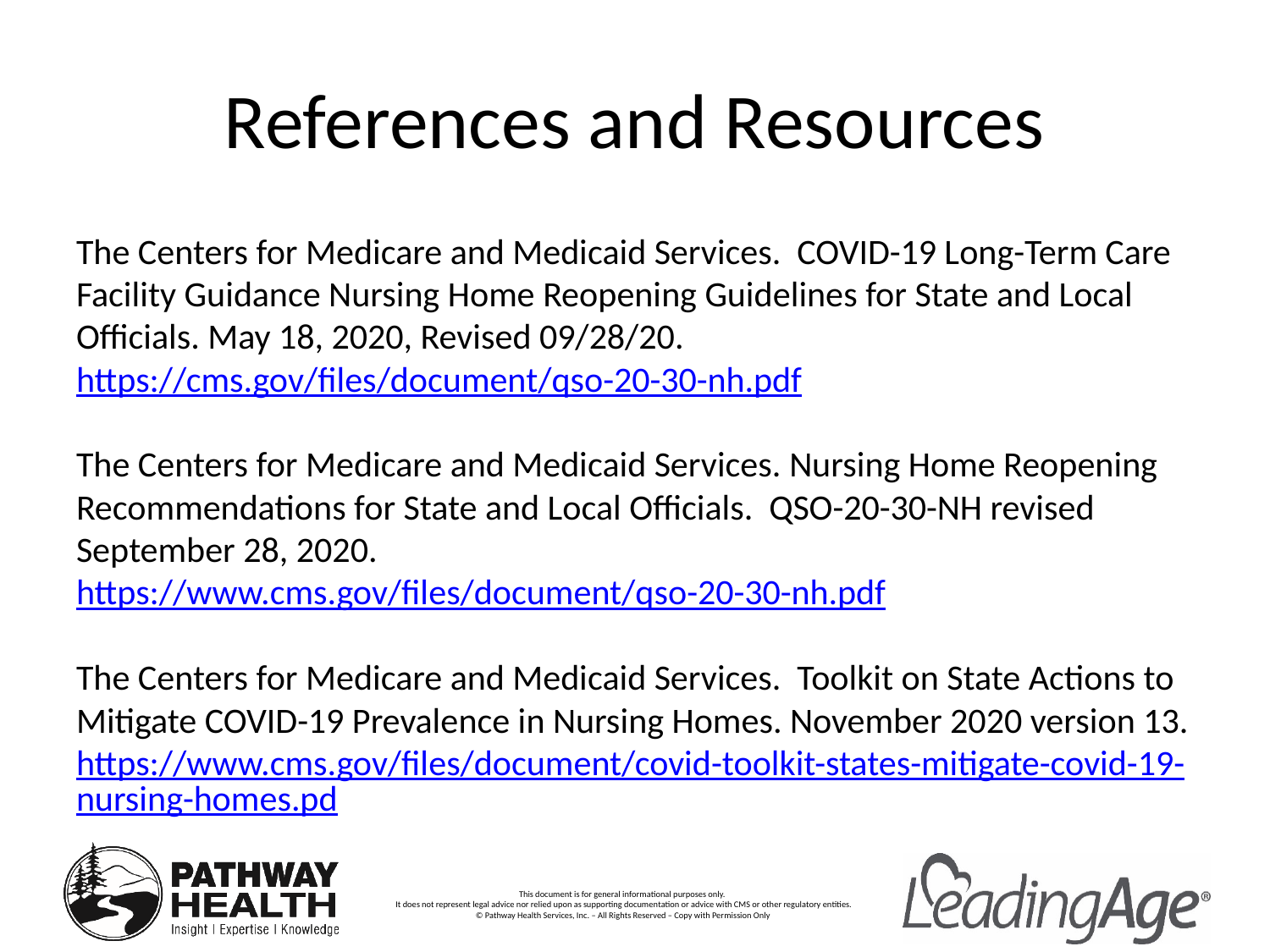

# References and Resources
The Centers for Medicare and Medicaid Services.  COVID-19 Long-Term Care Facility Guidance Nursing Home Reopening Guidelines for State and Local Officials. May 18, 2020, Revised 09/28/20.  https://cms.gov/files/document/qso-20-30-nh.pdf

The Centers for Medicare and Medicaid Services. Nursing Home Reopening Recommendations for State and Local Officials.  QSO-20-30-NH revised September 28, 2020. https://www.cms.gov/files/document/qso-20-30-nh.pdf

The Centers for Medicare and Medicaid Services.  Toolkit on State Actions to Mitigate COVID-19 Prevalence in Nursing Homes. November 2020 version 13. https://www.cms.gov/files/document/covid-toolkit-states-mitigate-covid-19-nursing-homes.pd